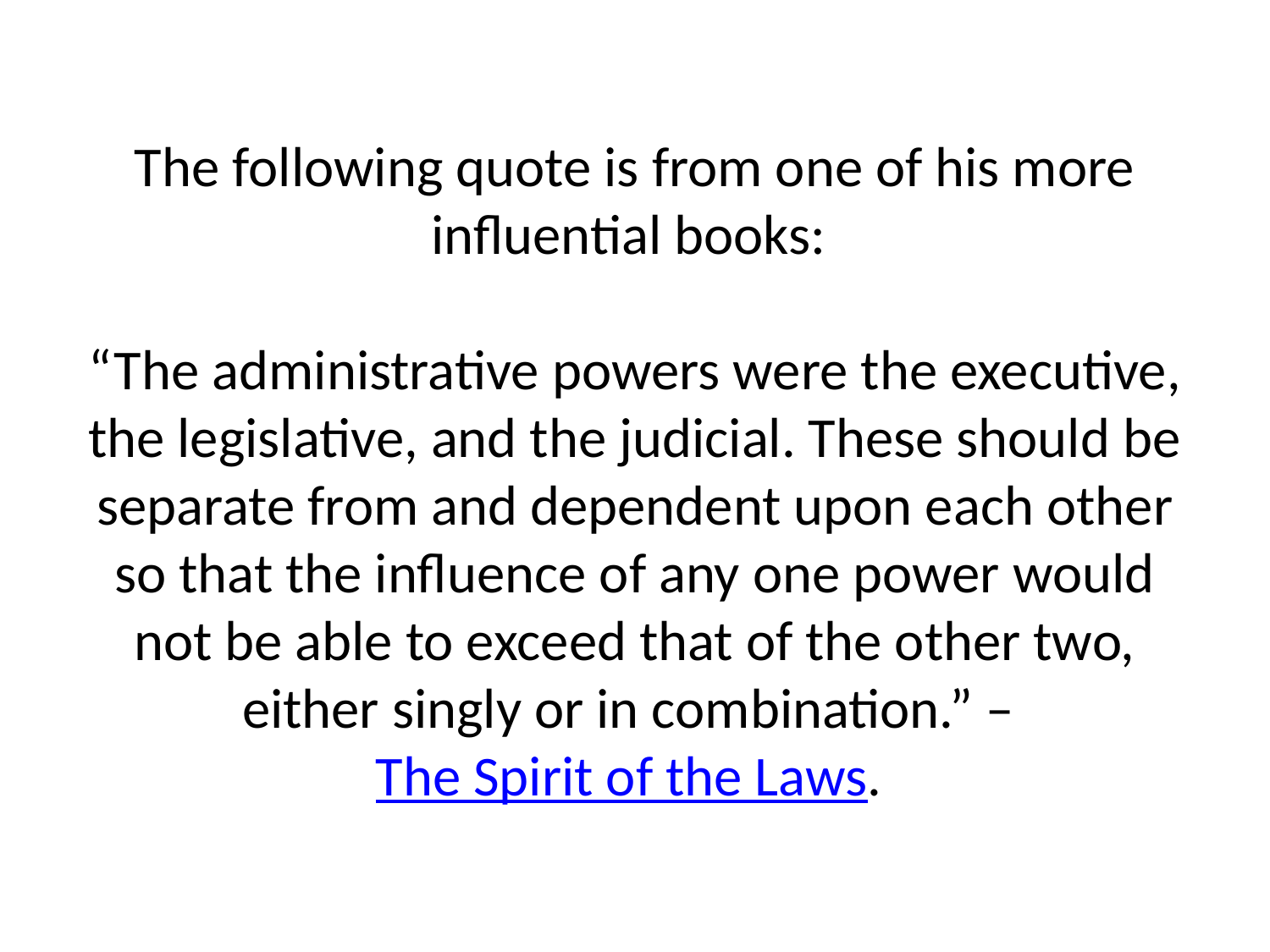

# The following quote is from one of his more influential books: “The administrative powers were the executive, the legislative, and the judicial. These should be separate from and dependent upon each other so that the influence of any one power would not be able to exceed that of the other two, either singly or in combination.” – The Spirit of the Laws.